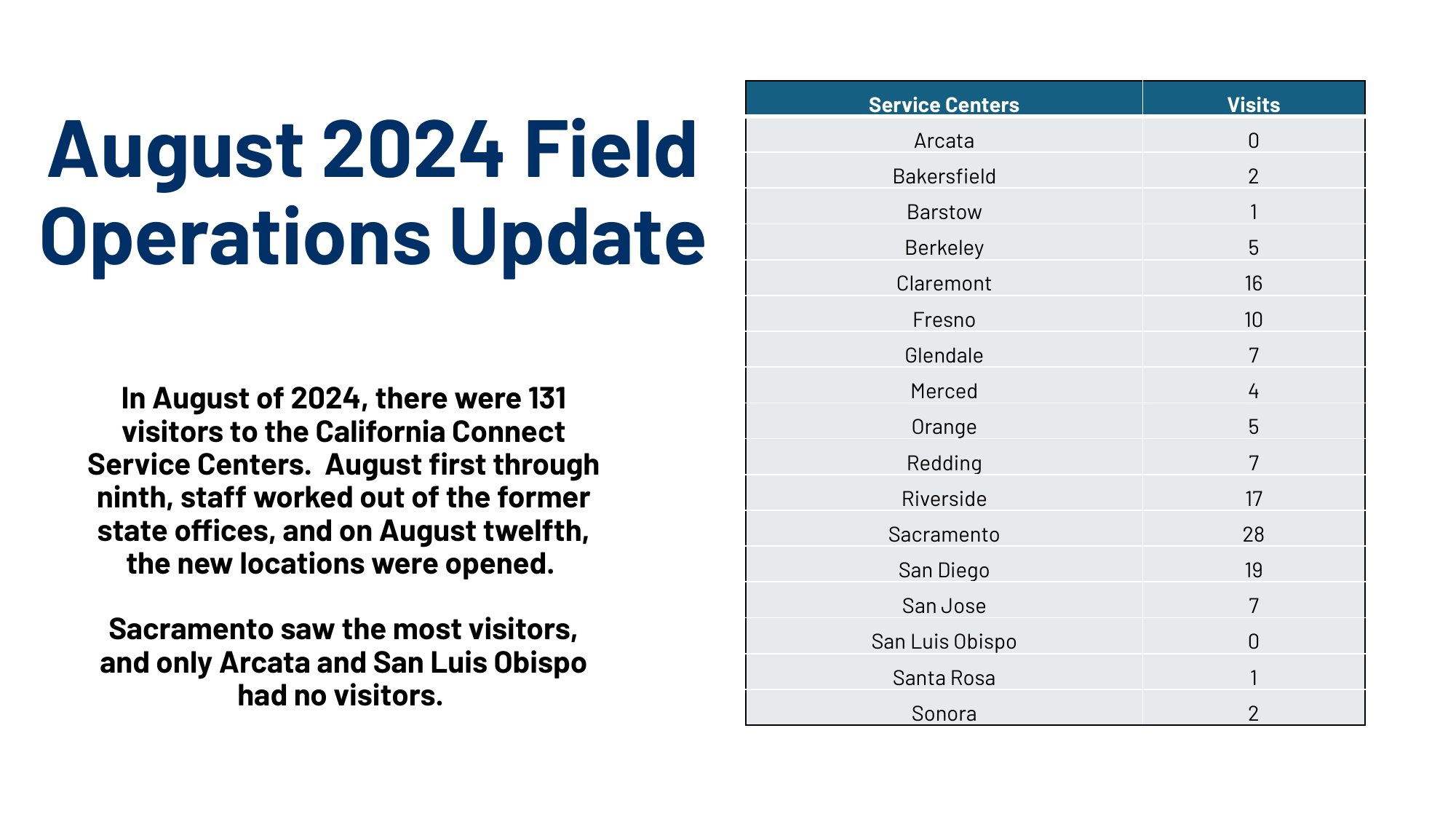

August 2024 Field Operations Update
| Service Centers | Visits |
| --- | --- |
| Arcata | 0 |
| Bakersfield | 2 |
| Barstow | 1 |
| Berkeley | 5 |
| Claremont | 16 |
| Fresno | 10 |
| Glendale | 7 |
| Merced | 4 |
| Orange | 5 |
| Redding | 7 |
| Riverside | 17 |
| Sacramento | 28 |
| San Diego | 19 |
| San Jose | 7 |
| San Luis Obispo | 0 |
| Santa Rosa | 1 |
| Sonora | 2 |
In August of 2024, there were 131 visitors to the California Connect Service Centers.  August first through ninth, staff worked out of the former state offices, and on August twelfth, the new locations were opened.

Sacramento saw the most visitors, and only Arcata and San Luis Obispo had no visitors.